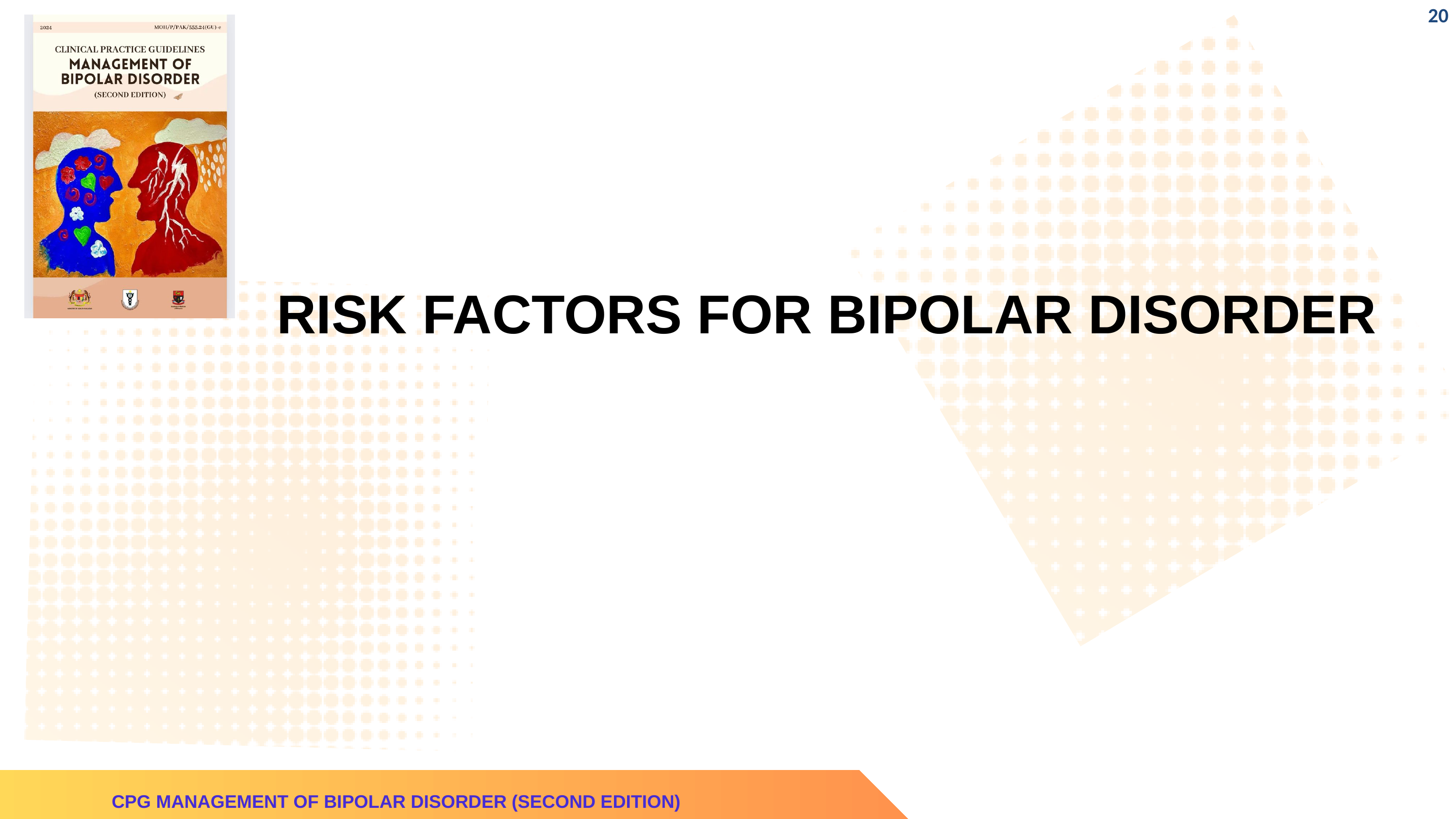

20

RISK FACTORS FOR BIPOLAR DISORDER

CPG MANAGEMENT OF BIPOLAR DISORDER (SECOND EDITION)